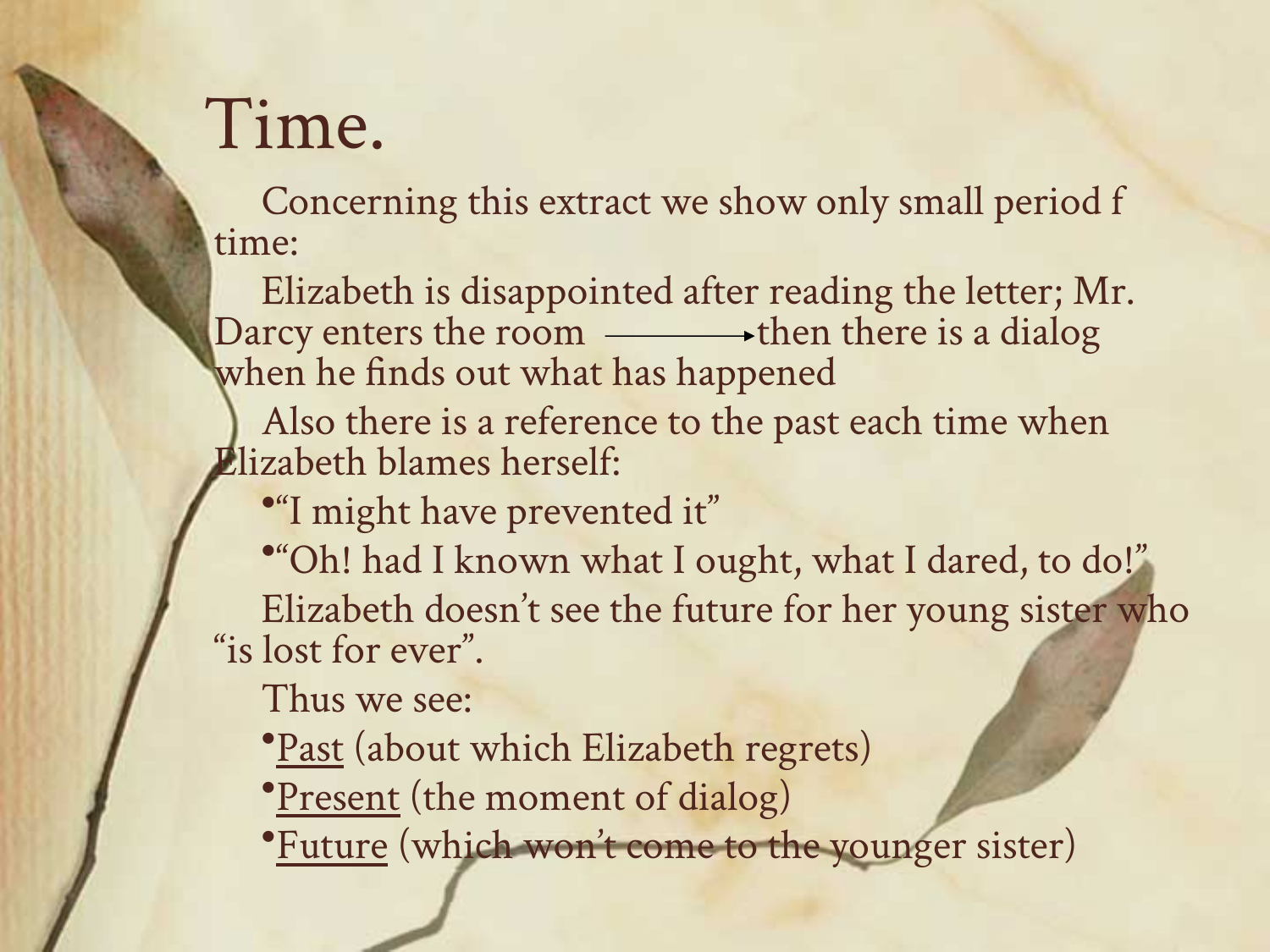

Time.
Concerning this extract we show only small period f time:
Elizabeth is disappointed after reading the letter; Mr. Darcy enters the room                  then there is a dialog when he finds out what has happened
Also there is a reference to the past each time when Elizabeth blames herself:
“I might have prevented it”
“Oh! had I known what I ought, what I dared, to do!”
Elizabeth doesn’t see the future for her young sister who “is lost for ever”.
Thus we see:
Past (about which Elizabeth regrets)
Present (the moment of dialog)
Future (which won’t come to the younger sister)